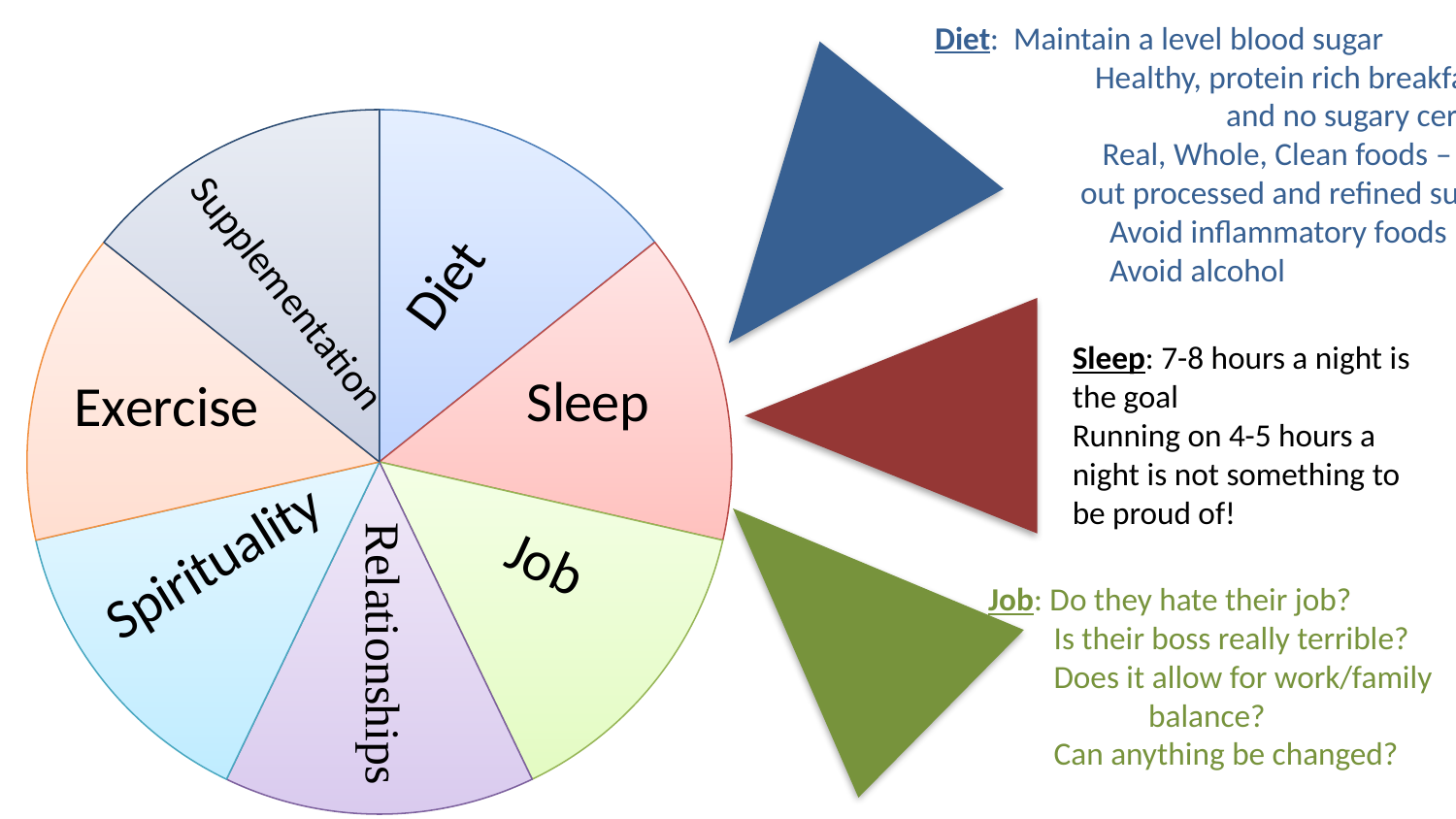

Diet:  Maintain a level blood sugar
	  Healthy, protein rich breakfast     	  	and no sugary cereals!
	   Real, Whole, Clean foods – cut 		out processed and refined sugars
	    Avoid inflammatory foods
	    Avoid alcohol

### Chart

| Category | Column1 |
|---|---|
| Diet | 0.13 |
| Sleep | 0.13 |
| Job | 0.13 |
| Relationships | 0.13 |
| Spirituality | 0.13 |
| Exercise | 0.13 |
| Supplementation | 0.13 |
Sleep: 7-8 hours a night is the goal
Running on 4-5 hours a night is not something to be proud of!

Job: Do they hate their job?
         Is their boss really terrible?
         Does it allow for work/family 	  balance?
         Can anything be changed?